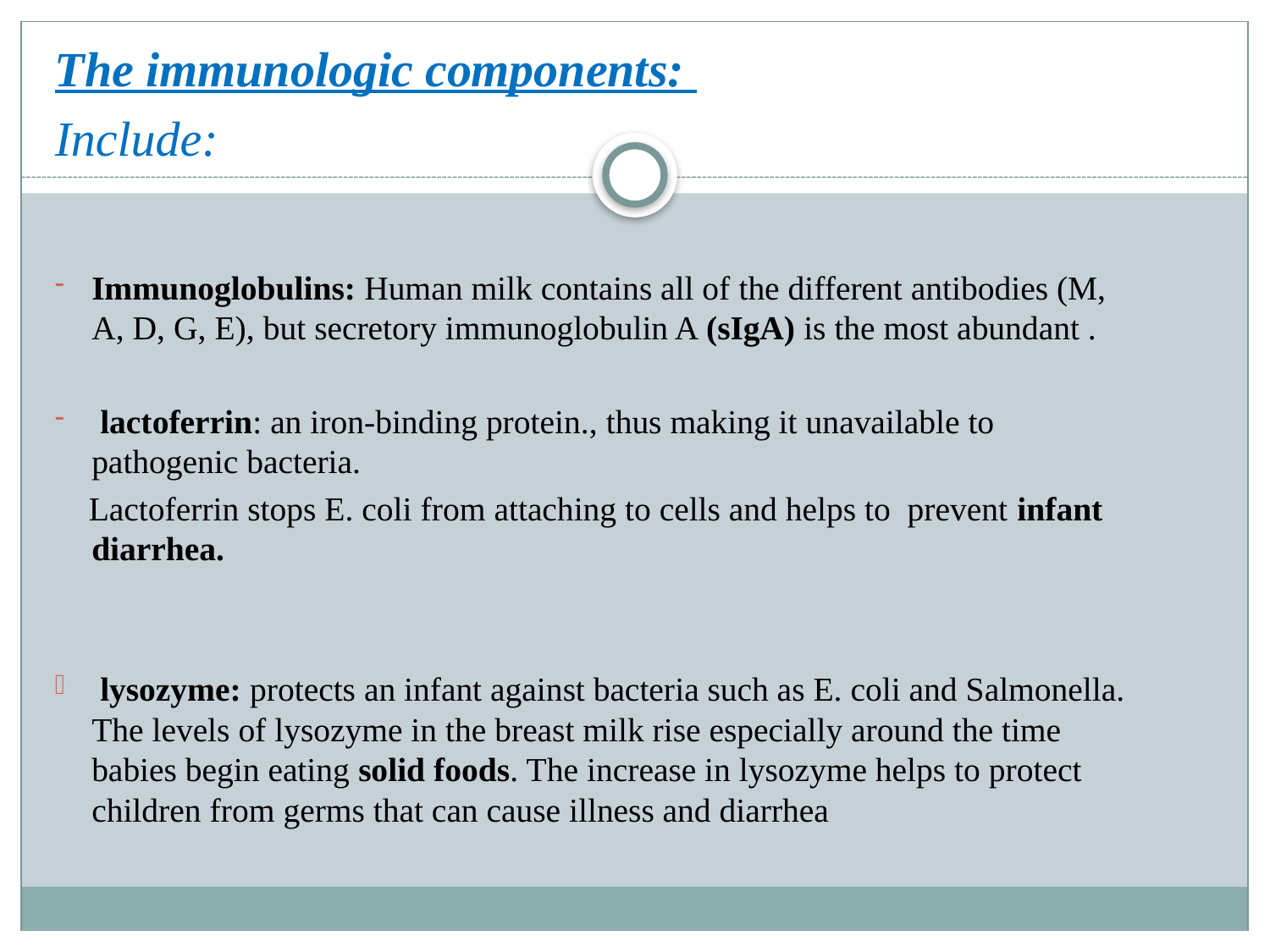

The immunologic components:
Include:

Immunoglobulins: Human milk contains all of the different antibodies (M, A, D, G, E), but secretory immunoglobulin A (sIgA) is the most abundant .

 lactoferrin: an iron-binding protein., thus making it unavailable to pathogenic bacteria.
    Lactoferrin stops E. coli from attaching to cells and helps to  prevent infant diarrhea.

 lysozyme: protects an infant against bacteria such as E. coli and Salmonella. The levels of lysozyme in the breast milk rise especially around the time babies begin eating solid foods. The increase in lysozyme helps to protect children from germs that can cause illness and diarrhea